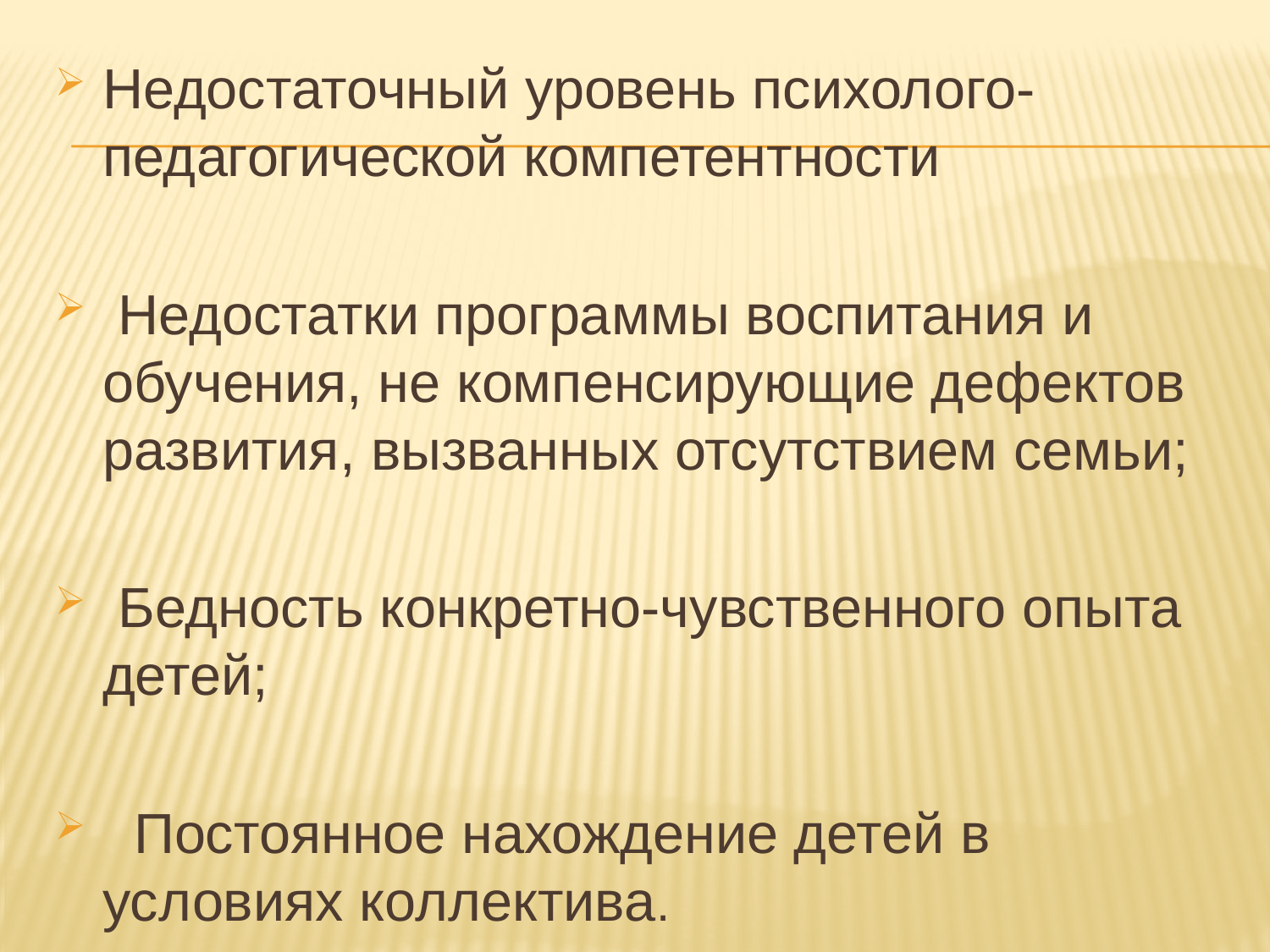

Недостаточный уровень психолого-педагогической компетентности

 Недостатки программы воспитания и обучения, не компенсирующие дефектов развития, вызванных отсутствием семьи;

 Бедность конкретно-чувственного опыта детей;

  Постоянное нахождение детей в условиях коллектива.